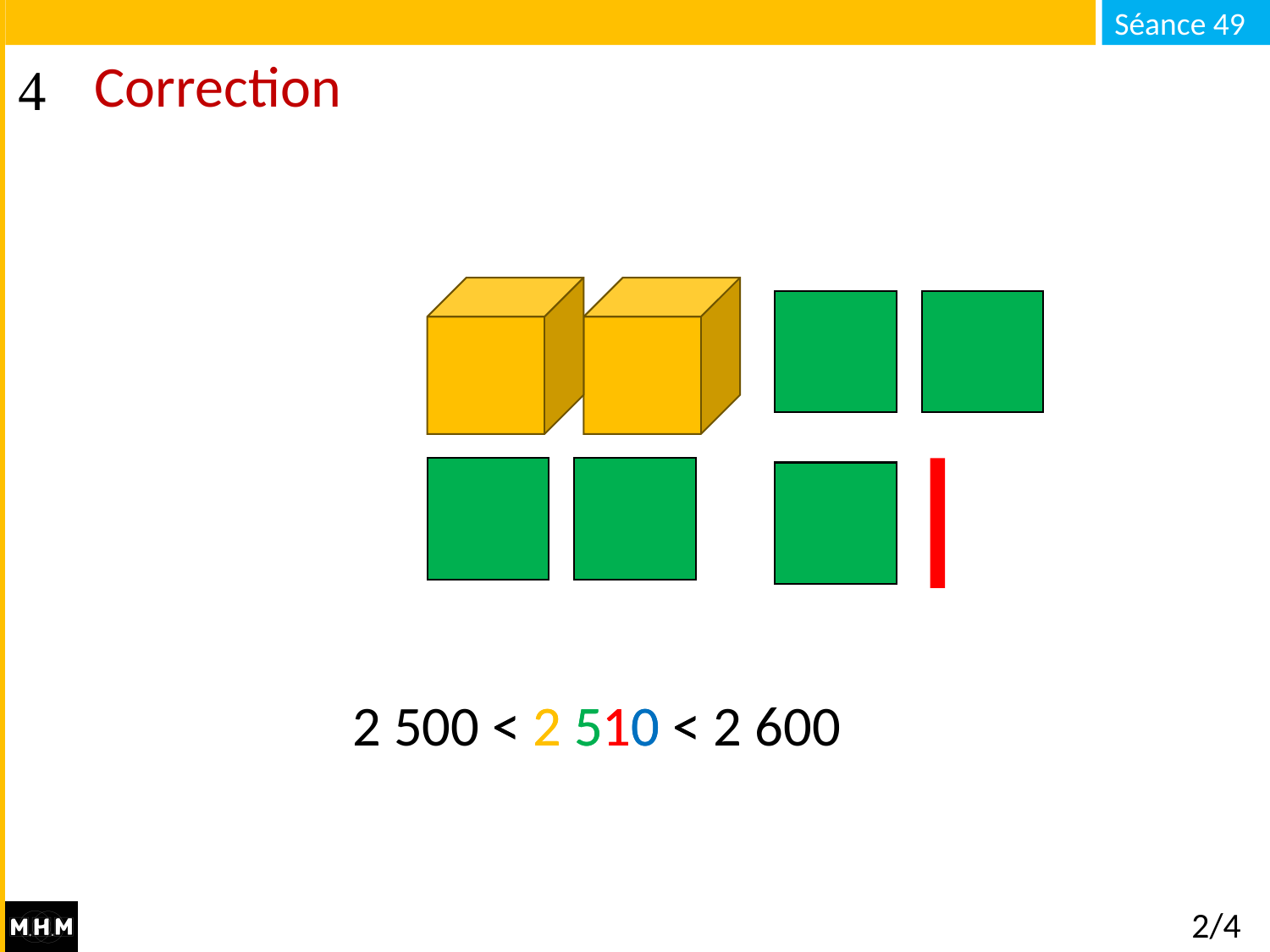

# Correction

4 300 < 2 510 < 4 400
2 500 < 2 510 < 2 600
2/4